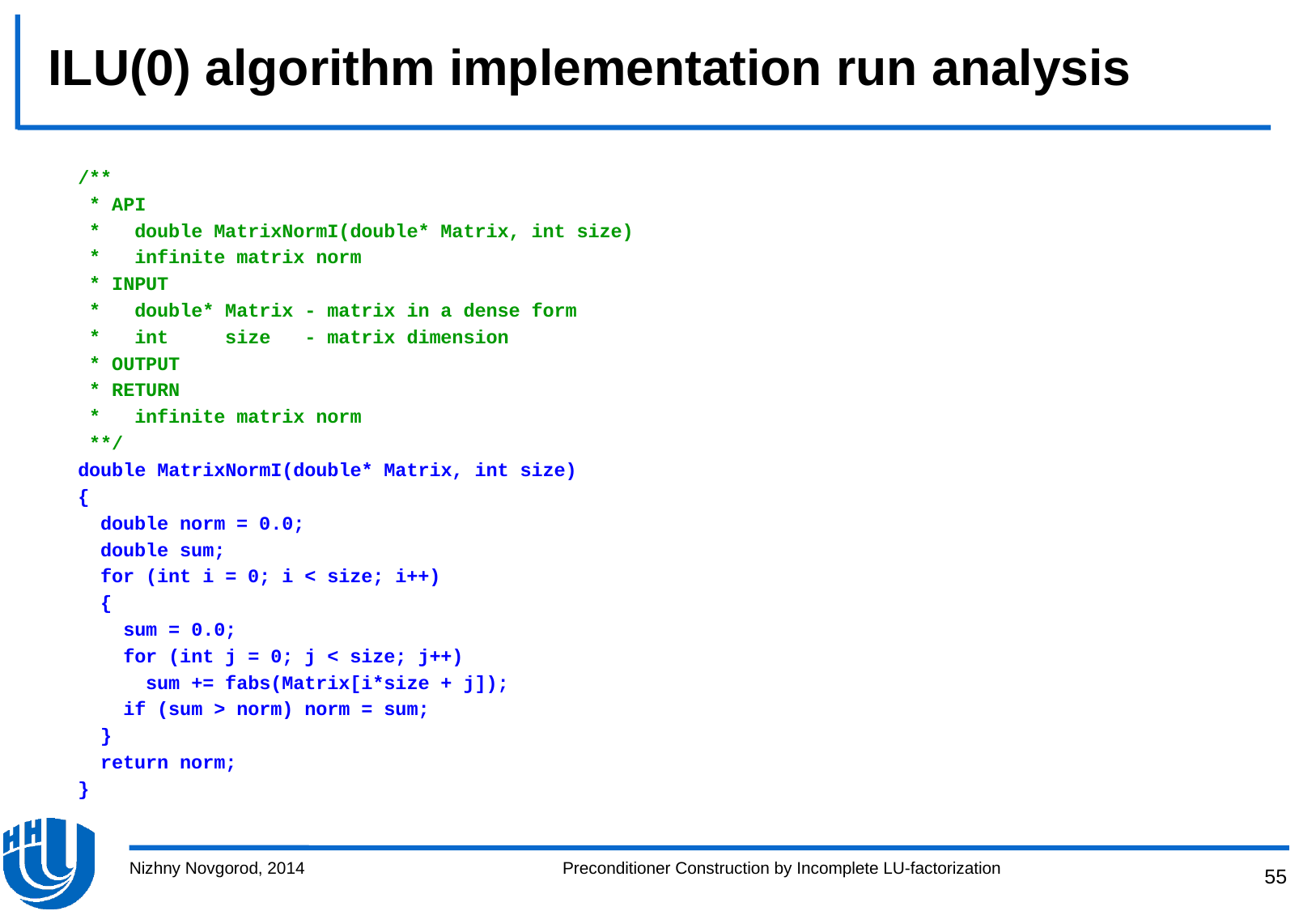

# ILU(0) algorithm implementation run analysis
/**
 * API
 *   double MatrixNormI(double* Matrix, int size)
 *   infinite matrix norm
 * INPUT
 *   double* Matrix - matrix in a dense form
 *   int     size   - matrix dimension
 * OUTPUT
 * RETURN
 *   infinite matrix norm
 **/
double MatrixNormI(double* Matrix, int size)
{
  double norm = 0.0;
  double sum;
  for (int i = 0; i < size; i++)
  {
    sum = 0.0;
    for (int j = 0; j < size; j++)
      sum += fabs(Matrix[i*size + j]);
    if (sum > norm) norm = sum;
  }
  return norm;
}
Nizhny Novgorod, 2014
Preconditioner Construction by Incomplete LU-factorization